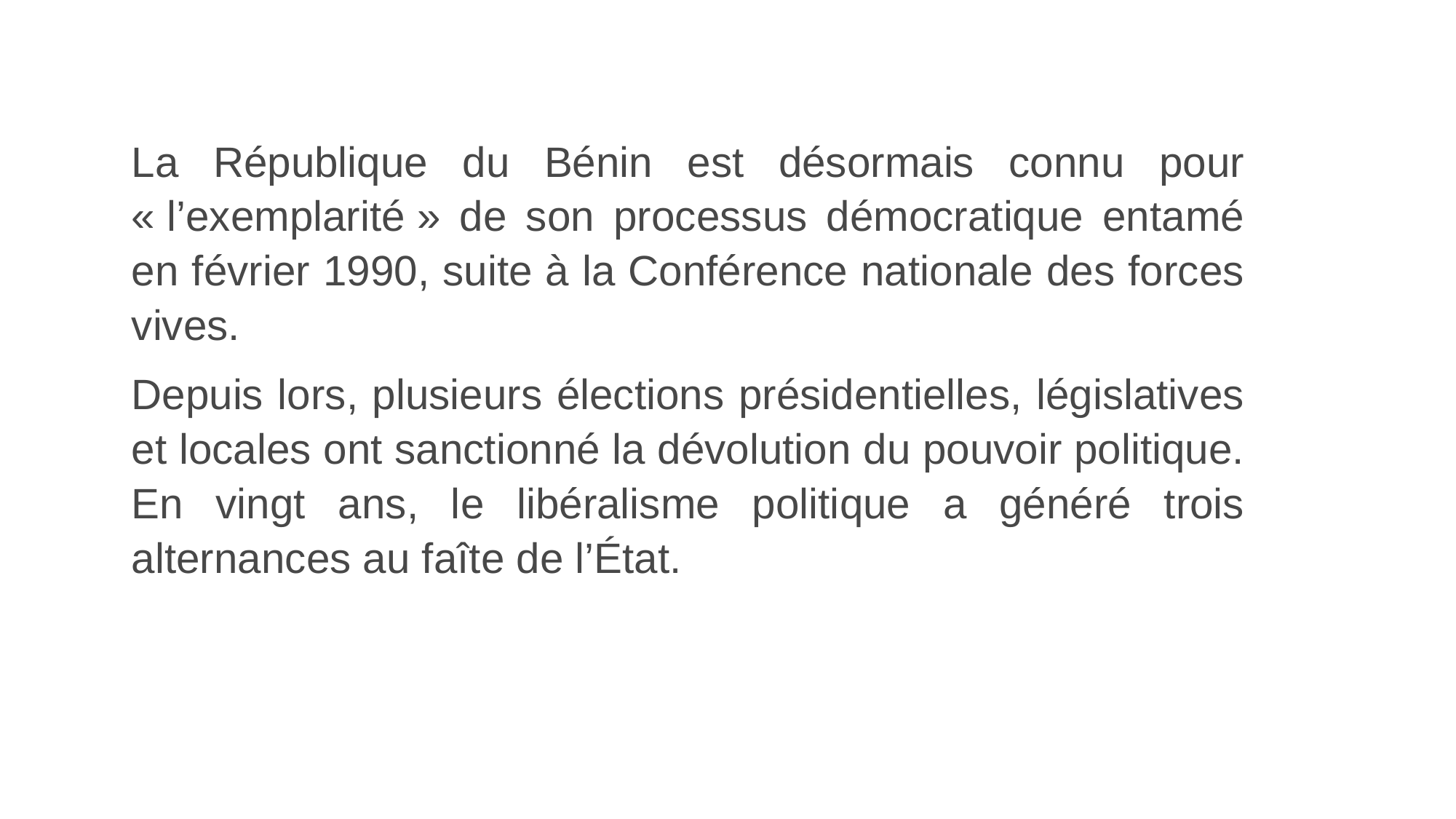

La République du Bénin est désormais connu pour « l’exemplarité » de son processus démocratique entamé en février 1990, suite à la Conférence nationale des forces vives.
Depuis lors, plusieurs élections présidentielles, législatives et locales ont sanctionné la dévolution du pouvoir politique. En vingt ans, le libéralisme politique a généré trois alternances au faîte de l’État.